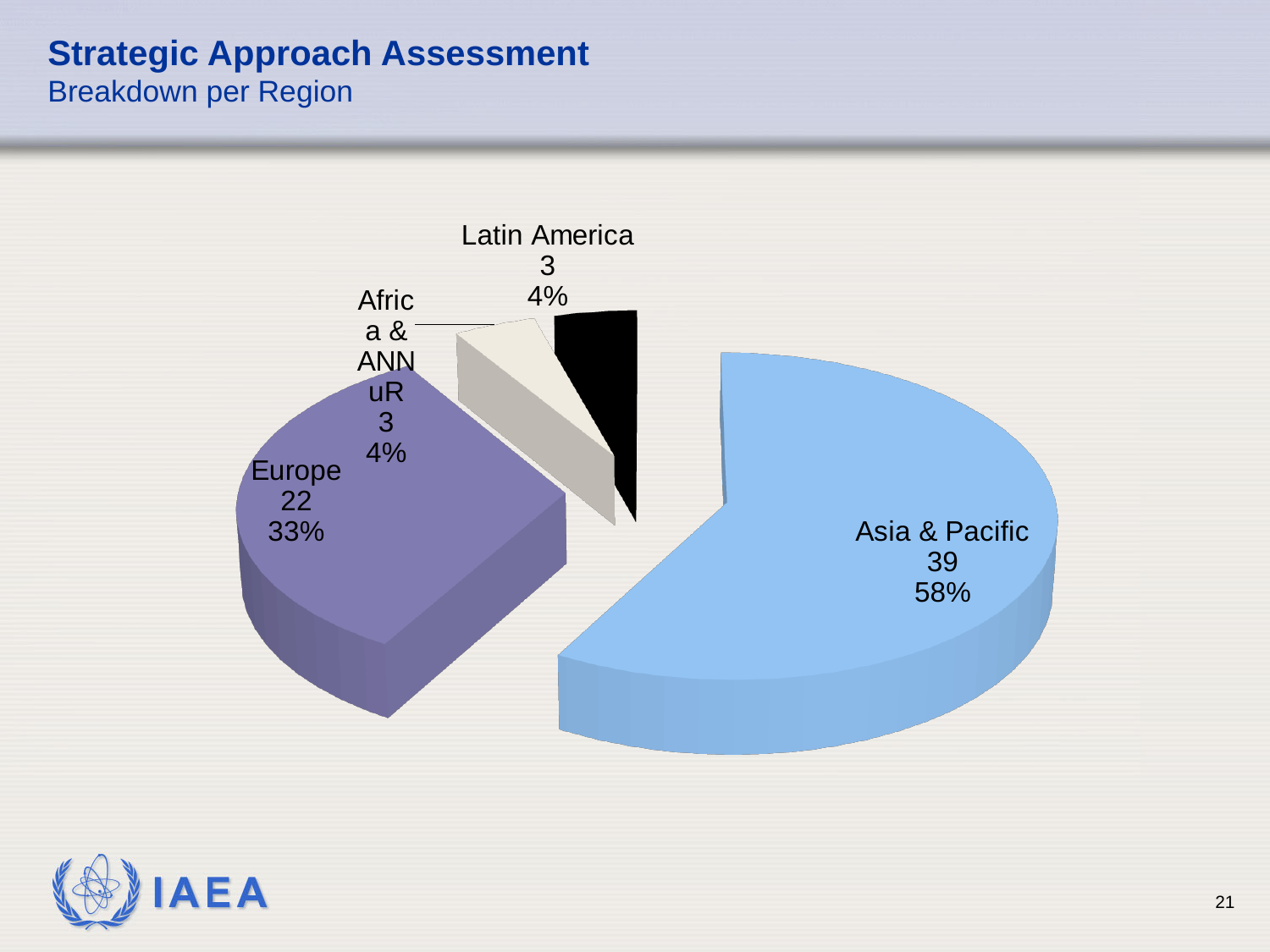

# Strategic Approach Assessment Breakdown per Region

[unsupported chart]

21